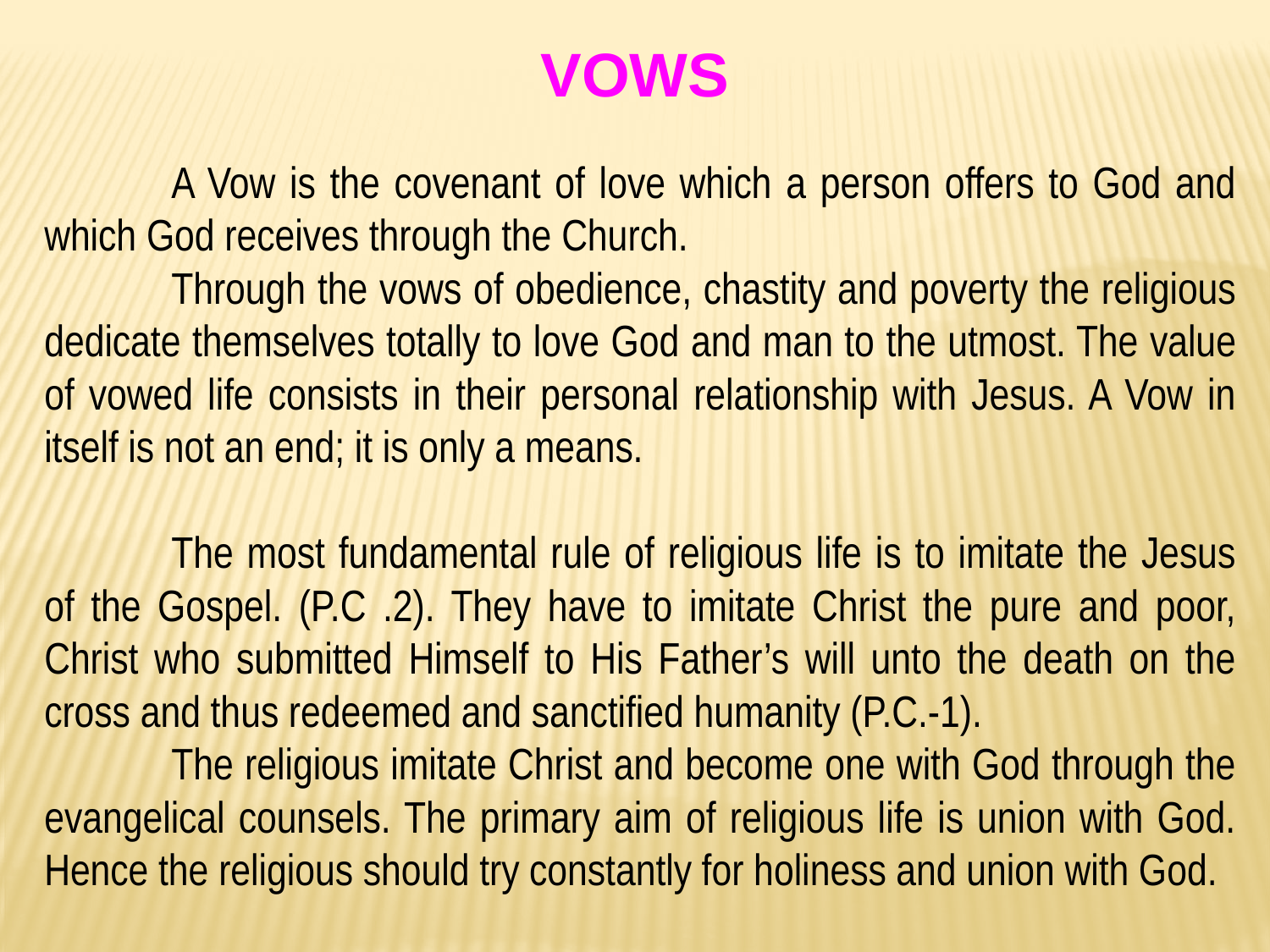

VOWS
	A Vow is the covenant of love which a person offers to God and which God receives through the Church.
	Through the vows of obedience, chastity and poverty the religious dedicate themselves totally to love God and man to the utmost.	The value of vowed life consists in their personal relationship with Jesus. A Vow in itself is not an end; it is only a means.

	The most fundamental rule of religious life is to imitate the Jesus of the Gospel. (P.C .2). They have to imitate Christ the pure and poor, Christ who submitted Himself to His Father’s will unto the death on the cross and thus redeemed and sanctified humanity (P.C.-1).
	The religious imitate Christ and become one with God through the evangelical counsels. The primary aim of religious life is union with God. Hence the religious should try constantly for holiness and union with God.